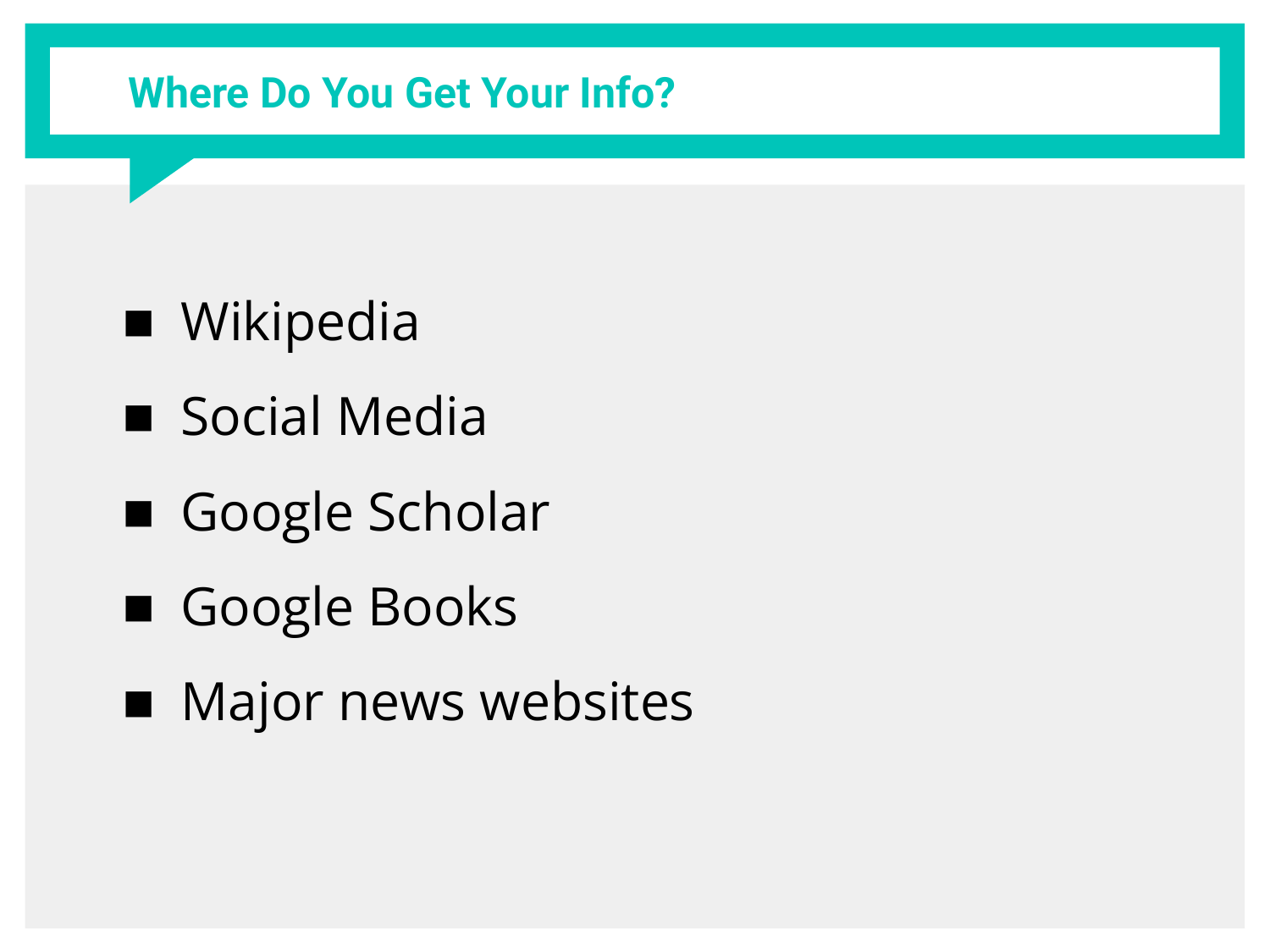

# Where Do You Get Your Info?
Wikipedia
Social Media
Google Scholar
Google Books
Major news websites